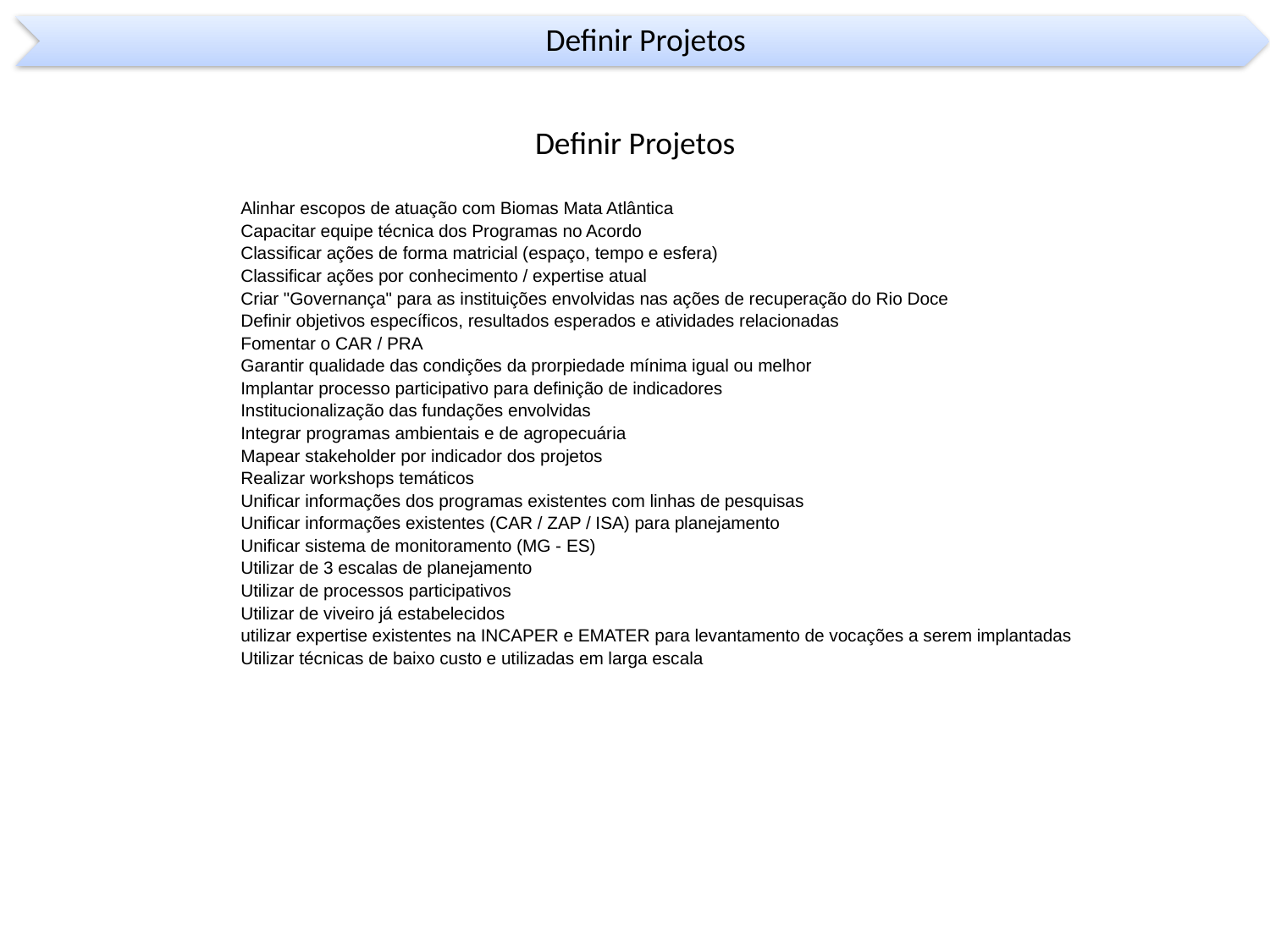

Definir Projetos
Definir Projetos
| Alinhar escopos de atuação com Biomas Mata Atlântica |
| --- |
| Capacitar equipe técnica dos Programas no Acordo |
| Classificar ações de forma matricial (espaço, tempo e esfera) |
| Classificar ações por conhecimento / expertise atual |
| Criar "Governança" para as instituições envolvidas nas ações de recuperação do Rio Doce |
| Definir objetivos específicos, resultados esperados e atividades relacionadas |
| Fomentar o CAR / PRA |
| Garantir qualidade das condições da prorpiedade mínima igual ou melhor |
| Implantar processo participativo para definição de indicadores |
| Institucionalização das fundações envolvidas |
| Integrar programas ambientais e de agropecuária |
| Mapear stakeholder por indicador dos projetos |
| Realizar workshops temáticos |
| Unificar informações dos programas existentes com linhas de pesquisas |
| Unificar informações existentes (CAR / ZAP / ISA) para planejamento |
| Unificar sistema de monitoramento (MG - ES) |
| Utilizar de 3 escalas de planejamento |
| Utilizar de processos participativos |
| Utilizar de viveiro já estabelecidos |
| utilizar expertise existentes na INCAPER e EMATER para levantamento de vocações a serem implantadas |
| Utilizar técnicas de baixo custo e utilizadas em larga escala |